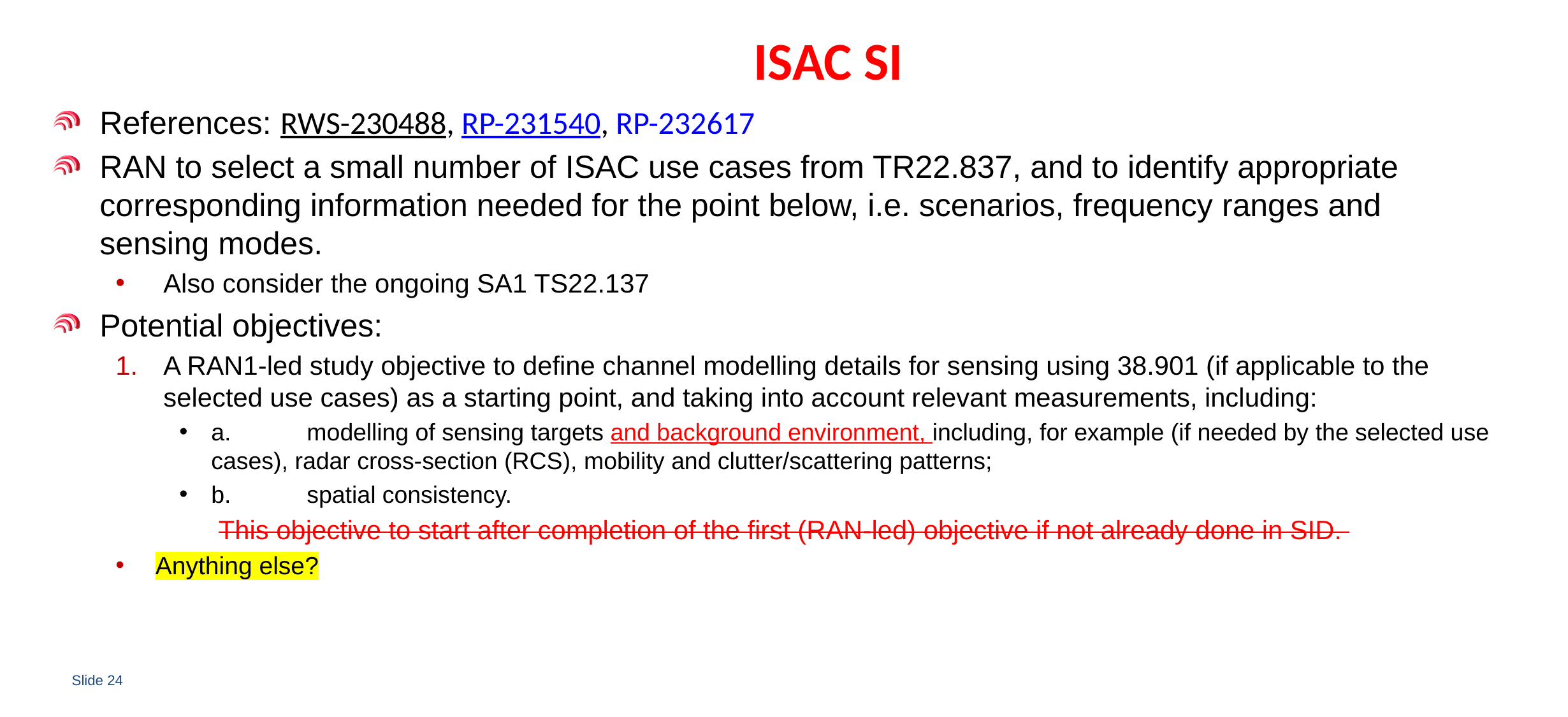

# ISAC SI
References: RWS-230488, RP-231540, RP-232617
RAN to select a small number of ISAC use cases from TR22.837, and to identify appropriate corresponding information needed for the point below, i.e. scenarios, frequency ranges and sensing modes.
Also consider the ongoing SA1 TS22.137
Potential objectives:
A RAN1-led study objective to define channel modelling details for sensing using 38.901 (if applicable to the selected use cases) as a starting point, and taking into account relevant measurements, including:
a.	modelling of sensing targets and background environment, including, for example (if needed by the selected use cases), radar cross-section (RCS), mobility and clutter/scattering patterns;
b.	spatial consistency.
	 This objective to start after completion of the first (RAN-led) objective if not already done in SID.
Anything else?